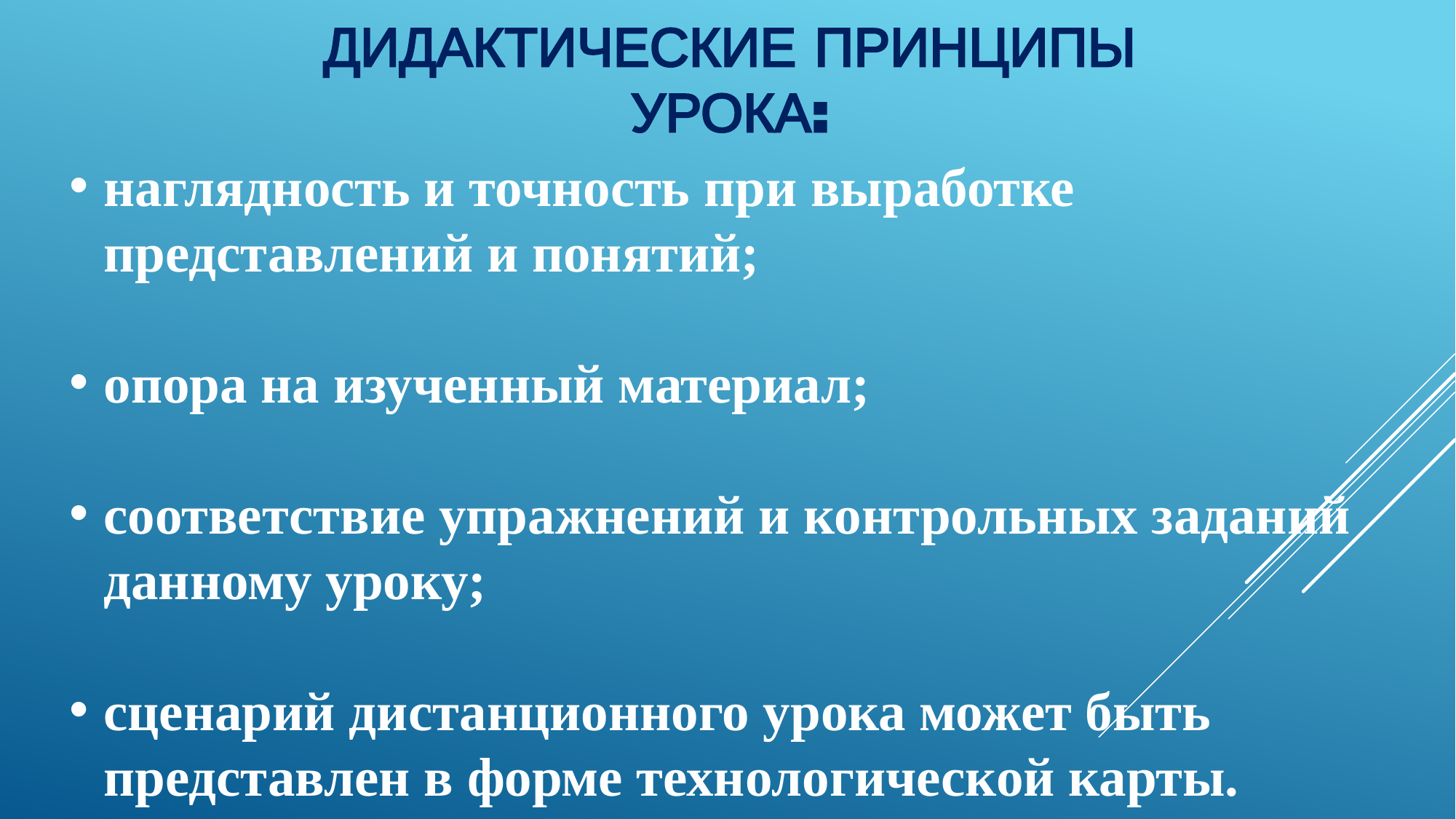

# Дидактические принципы урока:
наглядность и точность при выработке представлений и понятий;

опора на изученный материал;

соответствие упражнений и контрольных заданий данному уроку;

сценарий дистанционного урока может быть представлен в форме технологической карты.